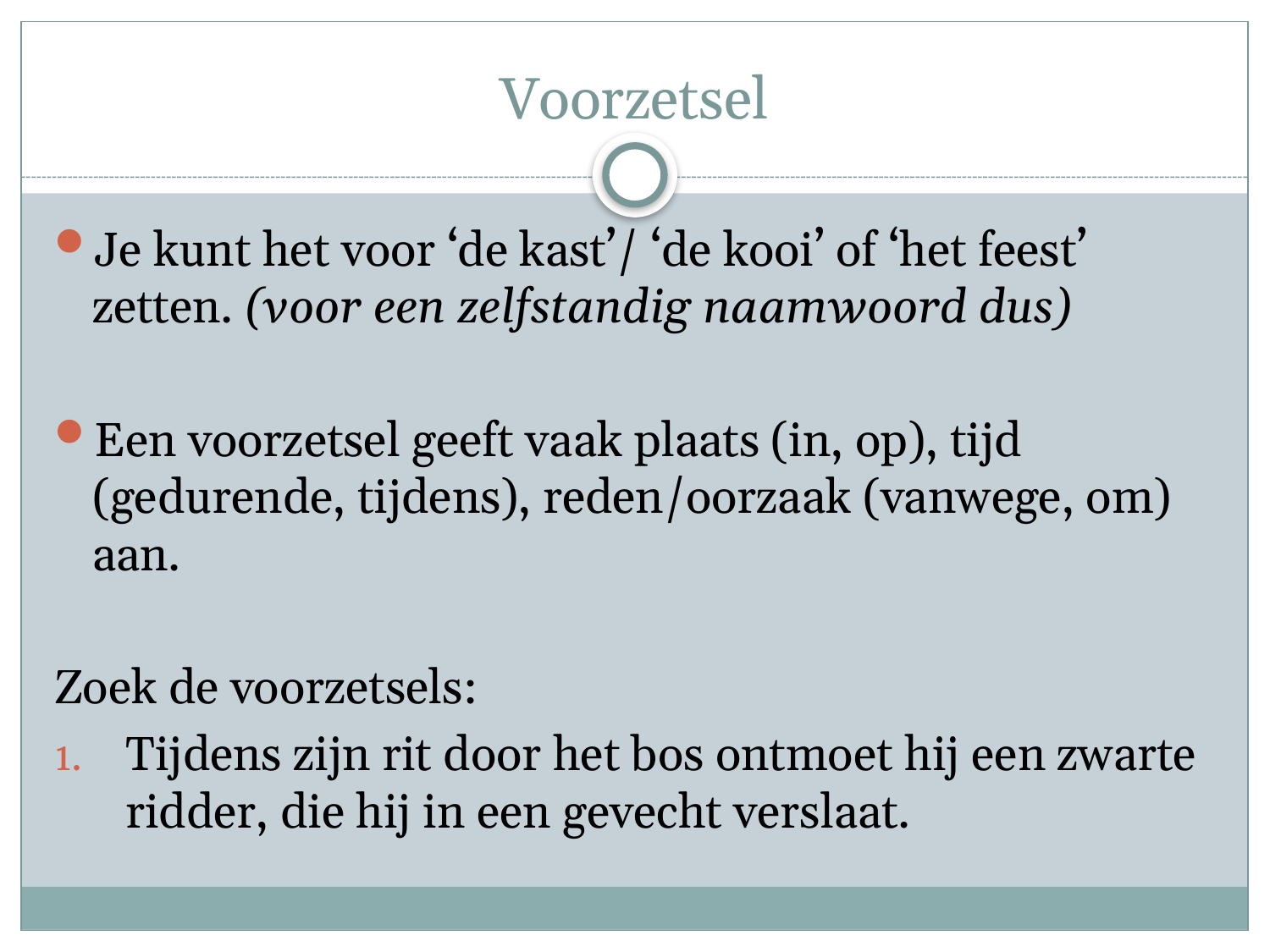

# Voorzetsel
Je kunt het voor ‘de kast’/ ‘de kooi’ of ‘het feest’ zetten. (voor een zelfstandig naamwoord dus)

Een voorzetsel geeft vaak plaats (in, op), tijd (gedurende, tijdens), reden/oorzaak (vanwege, om) aan.

Zoek de voorzetsels:
Tijdens zijn rit door het bos ontmoet hij een zwarte ridder, die hij in een gevecht verslaat.